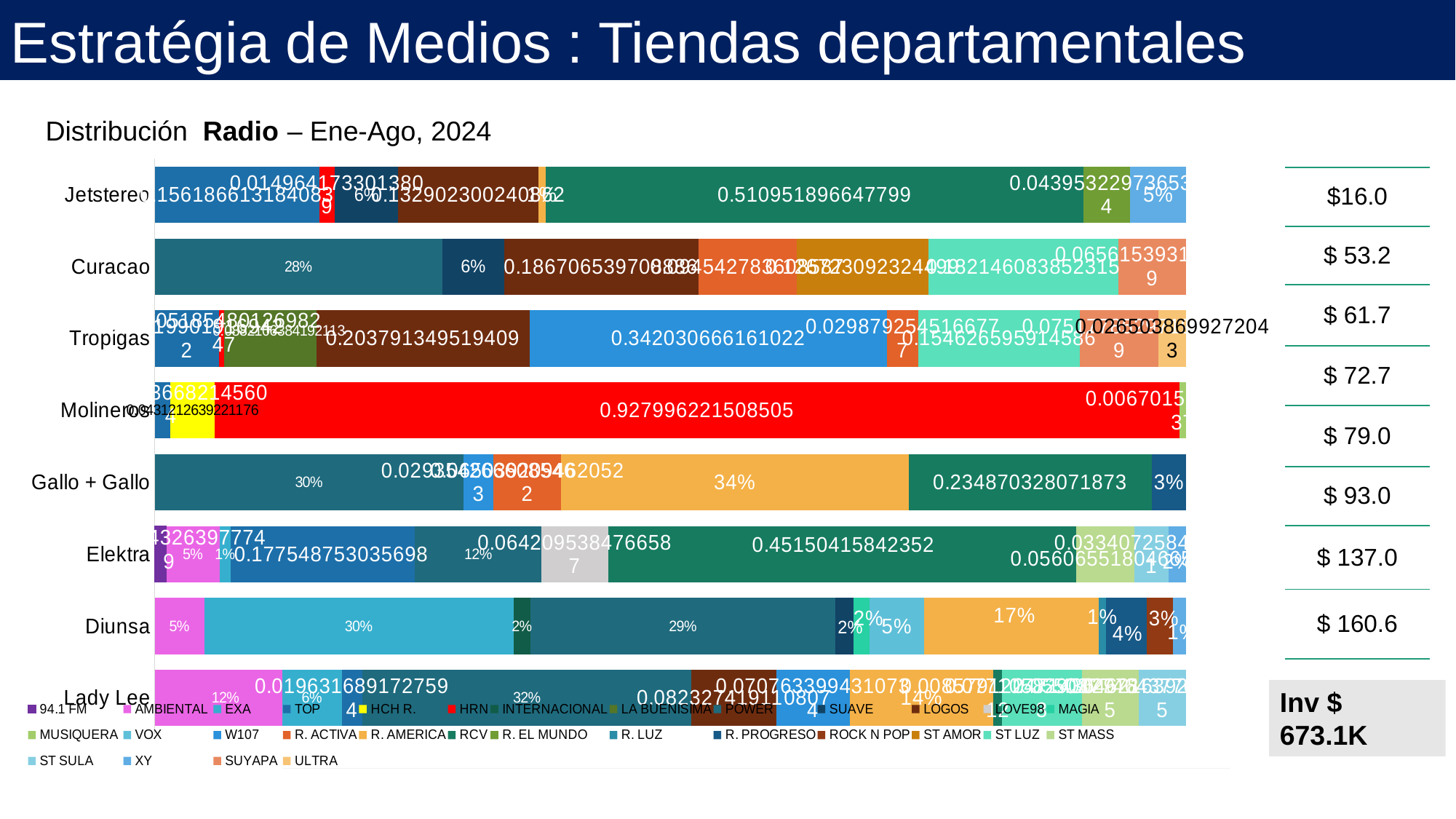

Estratégia de Medios : Tiendas departamentales
Distribución  Radio – Ene-Ago, 2024

### Chart

| Category | 94.1 FM | AMBIENTAL  | EXA | TOP | HCH R. | HRN | INTERNACIONAL | LA BUENISIMA | POWER | SUAVE  | LOGOS  | LOVE98 | MAGIA  | MUSIQUERA  | VOX | W107 | R. ACTIVA | R. AMERICA | RCV | R. EL MUNDO | R. LUZ | R. PROGRESO | ROCK N POP | ST AMOR | ST LUZ | ST MASS | ST SULA | XY | SUYAPA  | ULTRA  |
|---|---|---|---|---|---|---|---|---|---|---|---|---|---|---|---|---|---|---|---|---|---|---|---|---|---|---|---|---|---|---|
| Lady Lee | None | 0.1232916481887064 | 0.05806005389871403 | 0.019631689172759405 | None | None | None | None | 0.3193461907149807 | None | 0.08232741911080696 | None | None | None | None | 0.0707633994310734 | None | 0.13948877659578002 | 0.008579122471436123 | None | None | None | None | None | 0.07710582900297829 | 0.05503774643770445 | 0.04621639251890946 | None | None | None |
| Diunsa | None | 0.04756373633654319 | 0.2976652955026812 | None | None | None | 0.016472295491095492 | None | 0.2932664660808813 | 0.017655367623774714 | None | None | 0.015010852203463343 | None | 0.052993411525499926 | None | None | 0.16813645321817827 | None | None | 0.006789167216310282 | 0.038906763091813075 | 0.02547001732453734 | None | None | None | None | 0.01295133978349155 | None | None |
| Elektra | 0.011204326397774899 | 0.05116237102888876 | 0.011146536033948034 | 0.1775487530356975 | None | None | None | None | 0.12188515998107166 | None | None | 0.06420953847665868 | None | None | None | None | None | None | 0.4515041584235196 | None | None | None | None | None | None | 0.05606551804665903 | 0.033407258497137146 | 0.016937811690819964 | None | None |
| Gallo + Gallo | None | None | None | None | None | None | None | None | 0.2981896057775685 | None | None | None | None | None | None | 0.029354266608546332 | 0.06503920946205216 | 0.3359523446108563 | 0.23487032807187339 | None | None | 0.03352070299872932 | None | None | None | None | None | None | None | None |
| Molineros | None | None | None | 0.014713668214560351 | 0.04312126392211758 | 0.9279962215085051 | None | None | None | None | None | None | None | 0.0067015712992353725 | None | None | None | None | None | None | None | None | None | None | None | None | None | None | None | None |
| Tropigas | None | None | None | 0.06111990191694224 | None | 0.005185480126982466 | None | 0.08821063841921131 | None | None | 0.2037913495194088 | None | None | None | None | 0.34203066616102157 | 0.02987925451667774 | None | None | None | None | None | None | None | 0.15462659591458636 | None | None | None | 0.0751778529719359 | 0.026503869927204264 |
| Curacao | None | None | None | None | None | None | None | None | 0.27640858742478996 | 0.059273539654155834 | 0.18670653970888598 | None | None | None | None | None | 0.09454278360858695 | None | None | None | None | None | None | 0.12672309232449852 | 0.18214608385231457 | None | None | None | 0.06561539312476687 | None |
| Jetstereo | None | None | None | 0.1561866131840831 | None | 0.014964173301380924 | None | None | None | 0.06018551671214772 | 0.132902300240862 | None | None | None | None | None | None | 0.007079781222929039 | 0.5109518966477992 | 0.04395322973653739 | None | None | None | None | None | None | None | 0.05361915138174585 | None | None |
| $16.0 |
| --- |
| $ 53.2 |
| $ 61.7 |
| $ 72.7 |
| $ 79.0 |
| $ 93.0 |
| $ 137.0 |
| $ 160.6 |
Inv $ 673.1K
Fuente:  Publisearch. Valores en miles de dólares